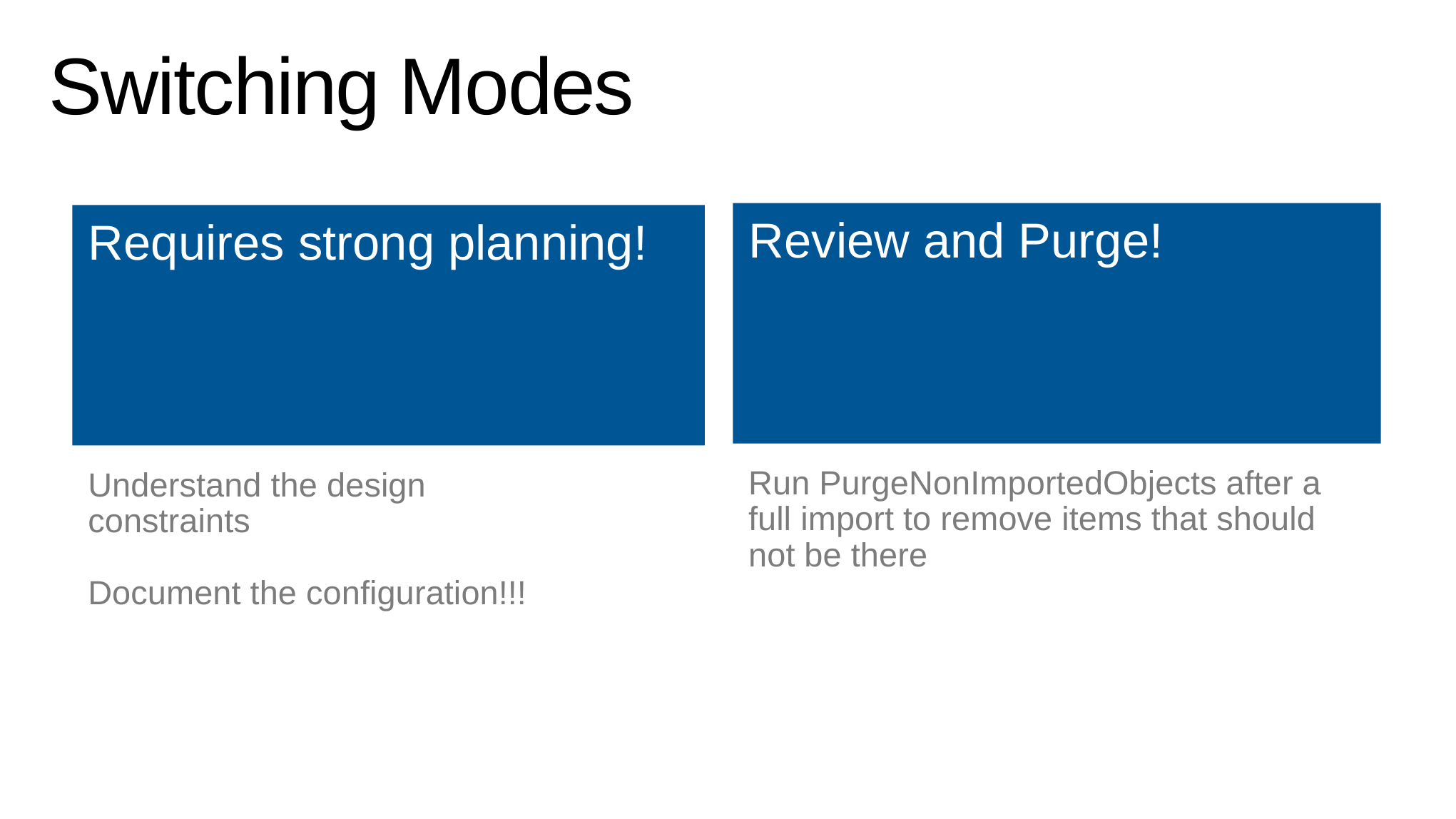

# Switching Modes

Review and Purge!
Requires strong planning!
Run PurgeNonImportedObjects after a full import to remove items that should not be there

Understand the design constraints
Document the configuration!!!